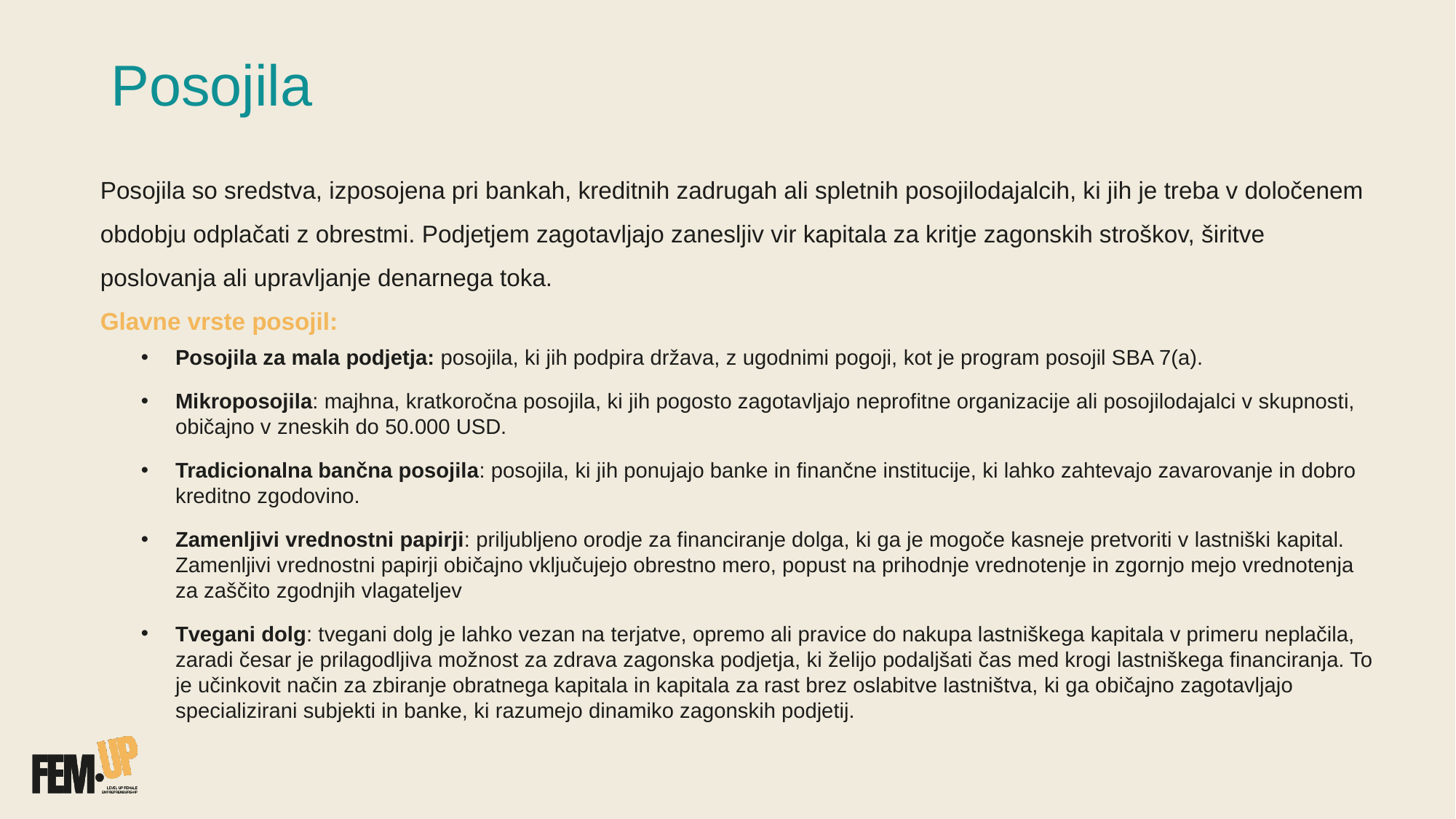

# Posojila
Posojila so sredstva, izposojena pri bankah, kreditnih zadrugah ali spletnih posojilodajalcih, ki jih je treba v določenem obdobju odplačati z obrestmi. Podjetjem zagotavljajo zanesljiv vir kapitala za kritje zagonskih stroškov, širitve poslovanja ali upravljanje denarnega toka.
Glavne vrste posojil:
Posojila za mala podjetja: posojila, ki jih podpira država, z ugodnimi pogoji, kot je program posojil SBA 7(a).
Mikroposojila: majhna, kratkoročna posojila, ki jih pogosto zagotavljajo neprofitne organizacije ali posojilodajalci v skupnosti, običajno v zneskih do 50.000 USD.
Tradicionalna bančna posojila: posojila, ki jih ponujajo banke in finančne institucije, ki lahko zahtevajo zavarovanje in dobro kreditno zgodovino.
Zamenljivi vrednostni papirji: priljubljeno orodje za financiranje dolga, ki ga je mogoče kasneje pretvoriti v lastniški kapital. Zamenljivi vrednostni papirji običajno vključujejo obrestno mero, popust na prihodnje vrednotenje in zgornjo mejo vrednotenja za zaščito zgodnjih vlagateljev
Tvegani dolg: tvegani dolg je lahko vezan na terjatve, opremo ali pravice do nakupa lastniškega kapitala v primeru neplačila, zaradi česar je prilagodljiva možnost za zdrava zagonska podjetja, ki želijo podaljšati čas med krogi lastniškega financiranja. To je učinkovit način za zbiranje obratnega kapitala in kapitala za rast brez oslabitve lastništva, ki ga običajno zagotavljajo specializirani subjekti in banke, ki razumejo dinamiko zagonskih podjetij.